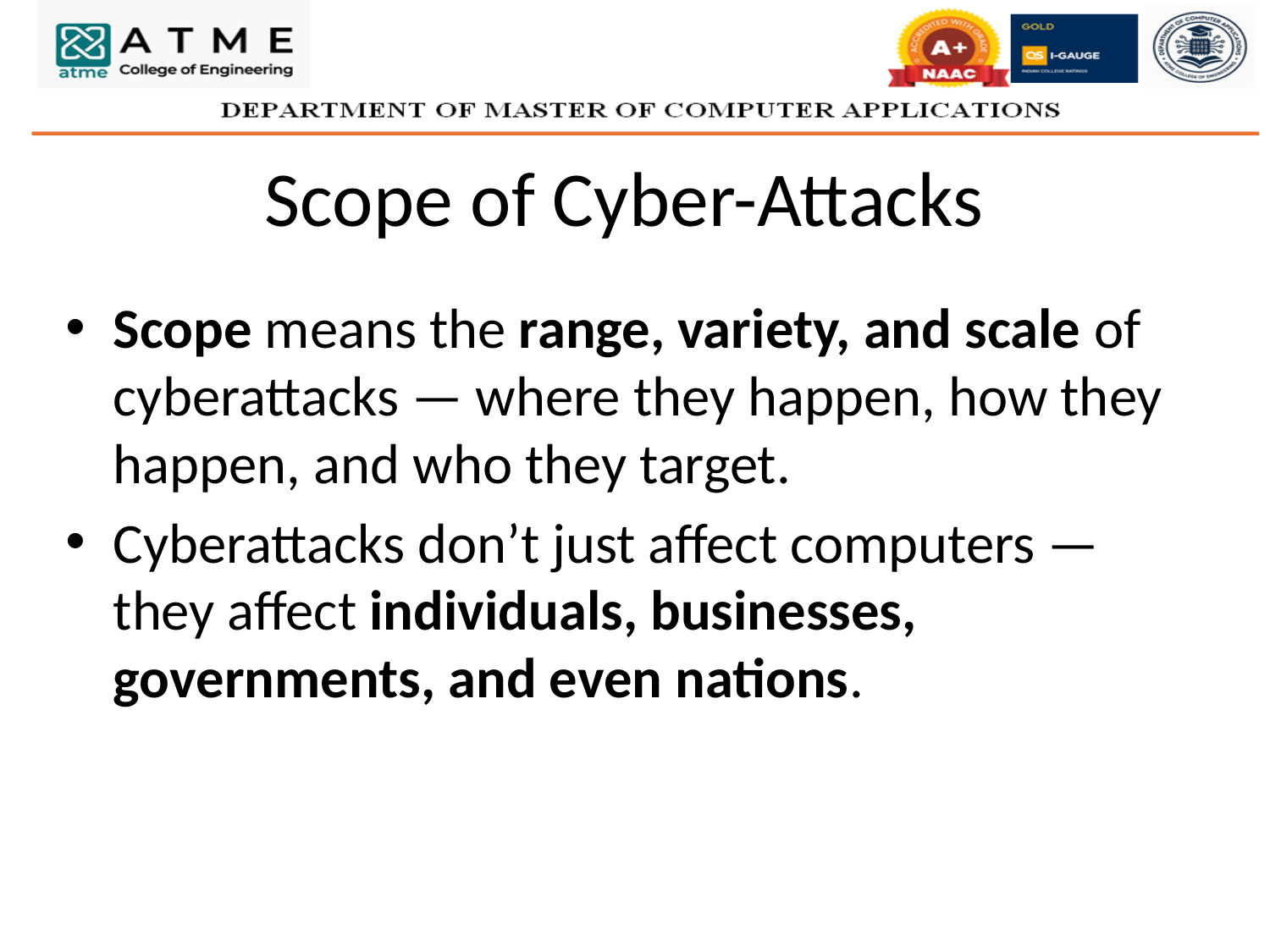

# Scope of Cyber-Attacks
Scope means the range, variety, and scale of cyberattacks — where they happen, how they happen, and who they target.
Cyberattacks don’t just affect computers — they affect individuals, businesses, governments, and even nations.